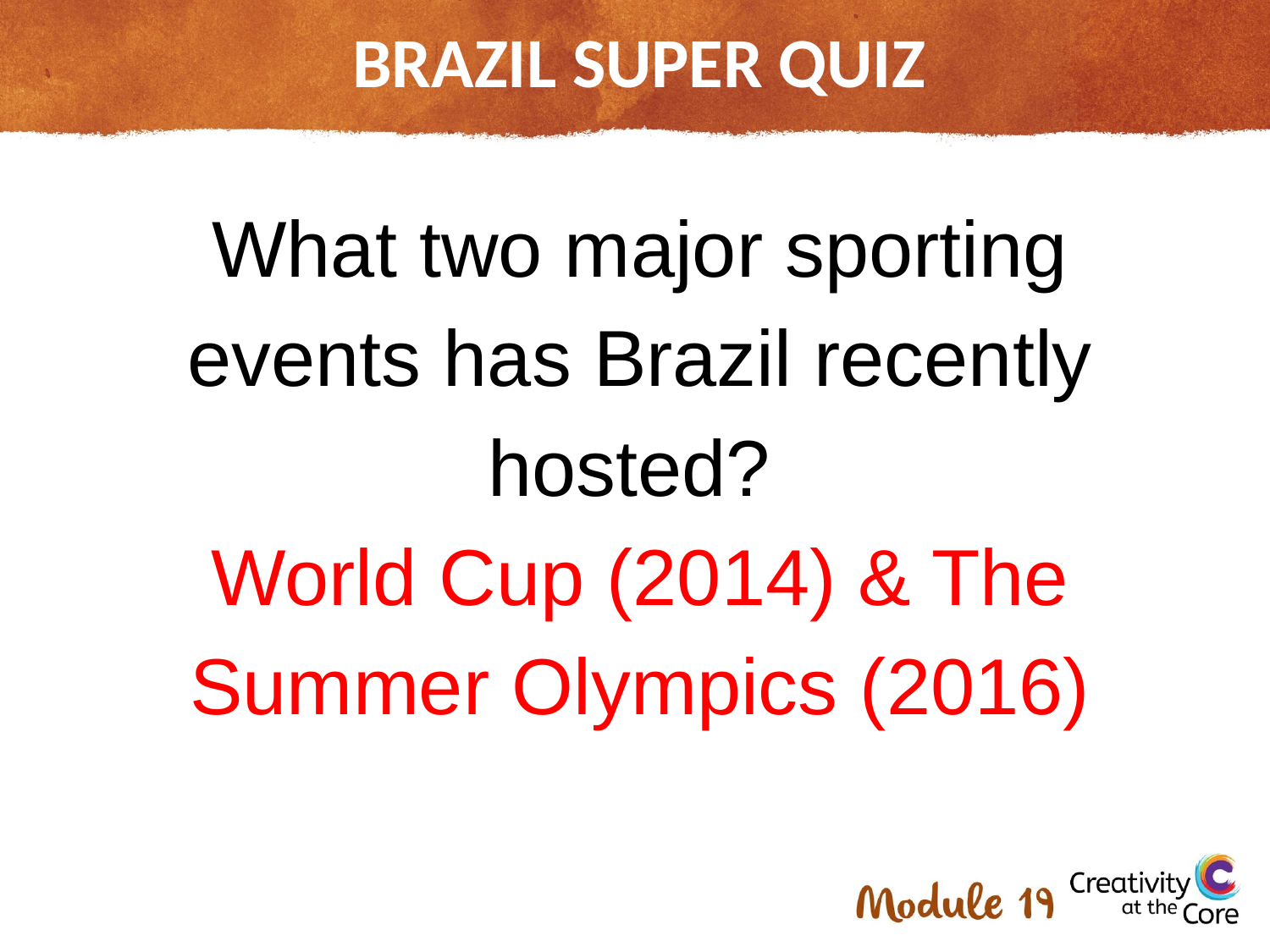

# BRAZIL SUPER QUIZ
What two major sporting events has Brazil recently hosted?
World Cup (2014) & The Summer Olympics (2016)